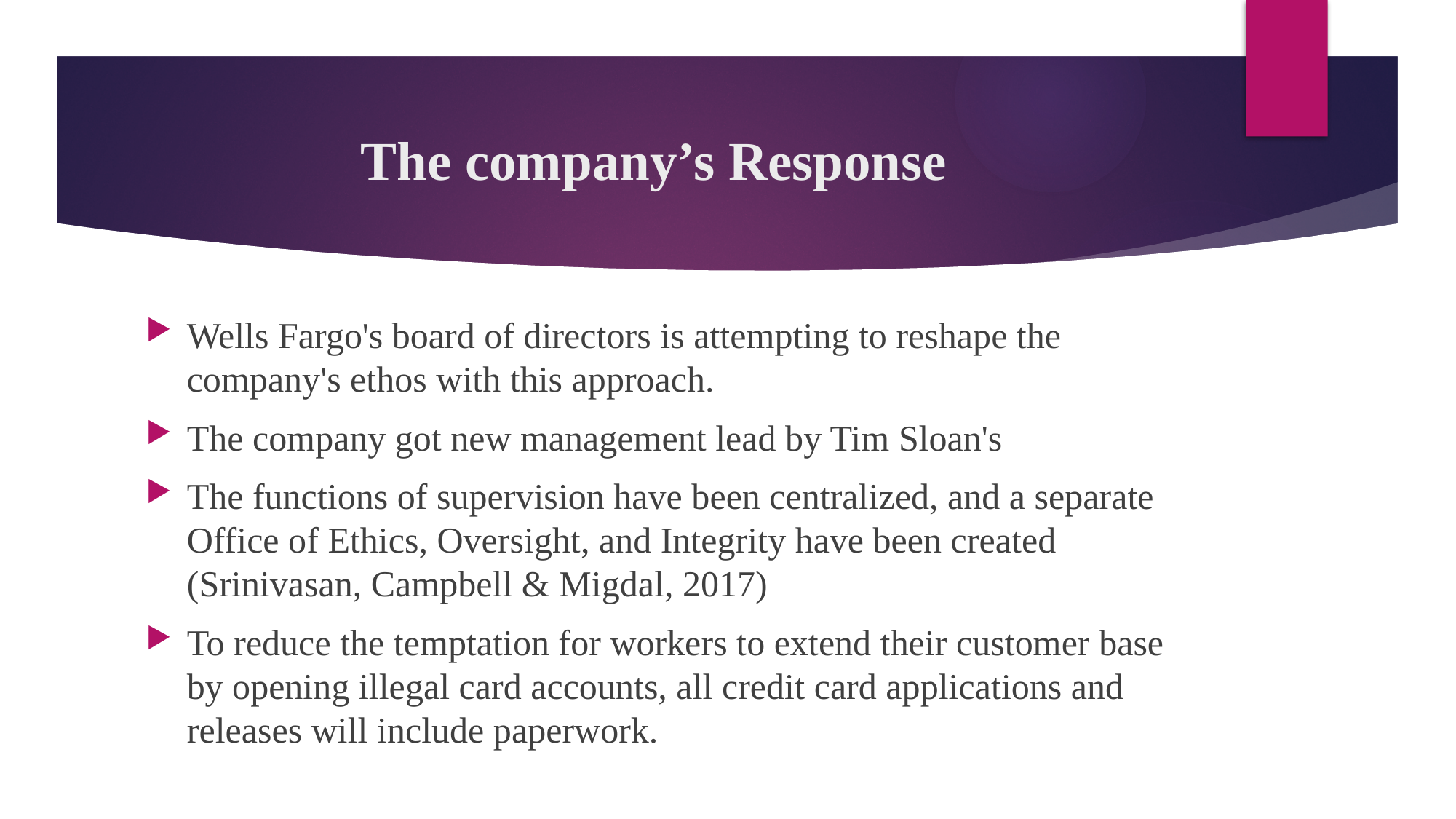

# The company’s Response
Wells Fargo's board of directors is attempting to reshape the company's ethos with this approach.
The company got new management lead by Tim Sloan's
The functions of supervision have been centralized, and a separate Office of Ethics, Oversight, and Integrity have been created (Srinivasan, Campbell & Migdal, 2017)
To reduce the temptation for workers to extend their customer base by opening illegal card accounts, all credit card applications and releases will include paperwork.